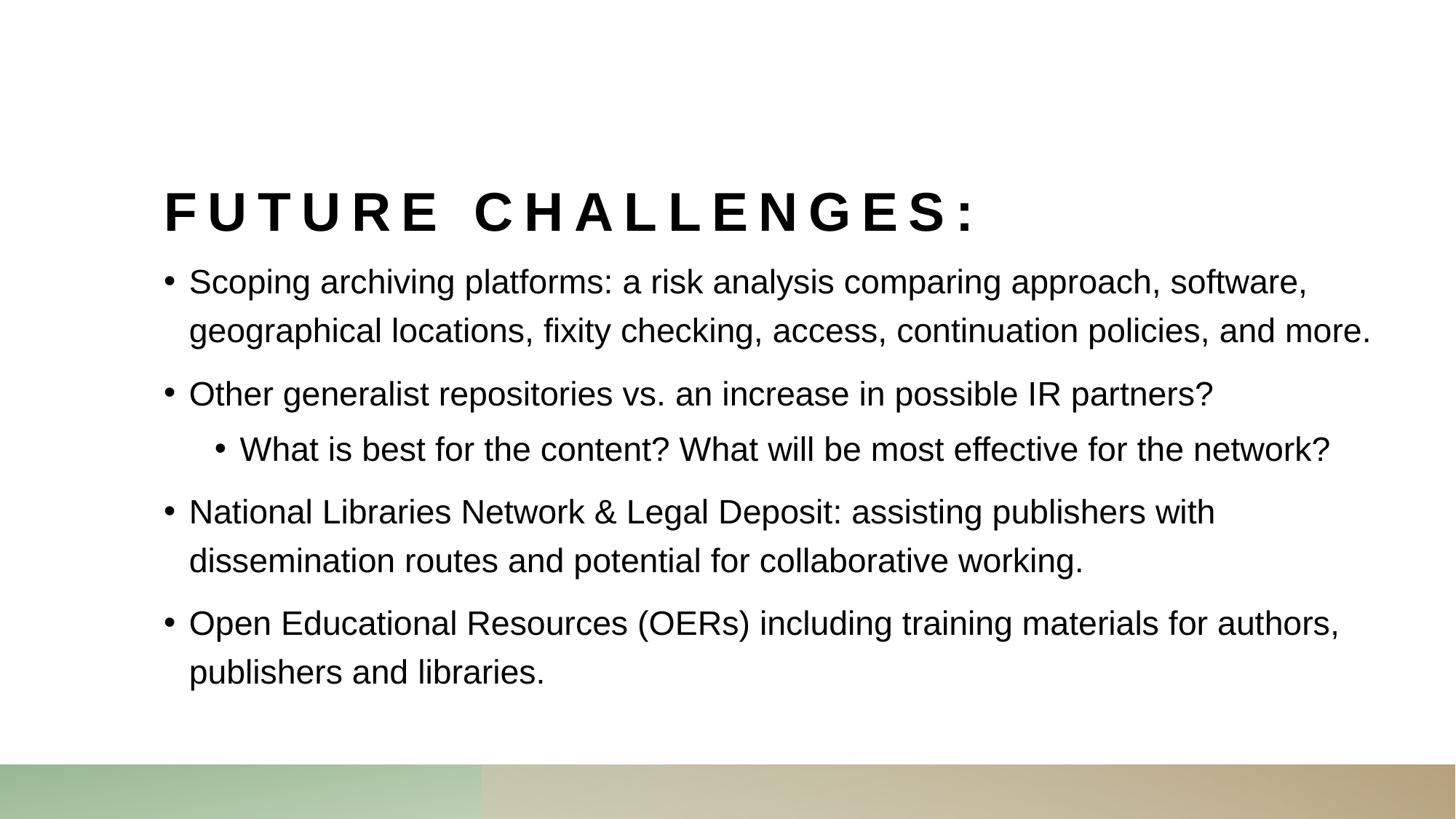

# Future challenges:
Scoping archiving platforms: a risk analysis comparing approach, software, geographical locations, fixity checking, access, continuation policies, and more.
Other generalist repositories vs. an increase in possible IR partners?
What is best for the content? What will be most effective for the network?
National Libraries Network & Legal Deposit: assisting publishers with dissemination routes and potential for collaborative working.
Open Educational Resources (OERs) including training materials for authors, publishers and libraries.